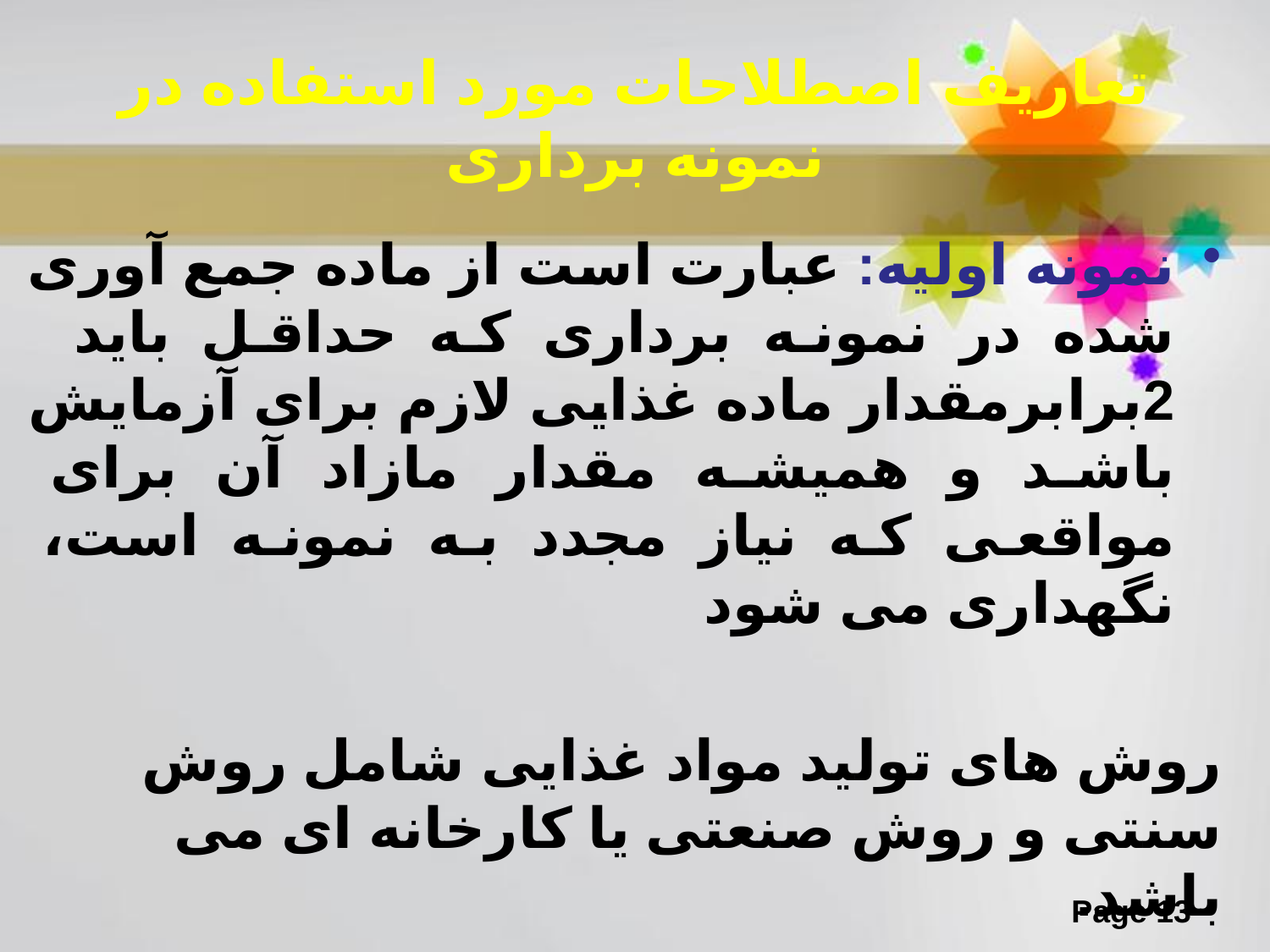

# تعاریف اصطلاحات مورد استفاده در نمونه برداری
نمونه اولیه: عبارت است از ماده جمع آوری شده در نمونه برداری که حداقل باید  2برابرمقدار ماده غذایی لازم برای آزمایش باشد و همیشه مقدار مازاد آن برای مواقعی که نیاز مجدد به نمونه است، نگهداری می شود

روش های تولید مواد غذایی شامل روش سنتی و روش صنعتی یا کارخانه ای می باشد.